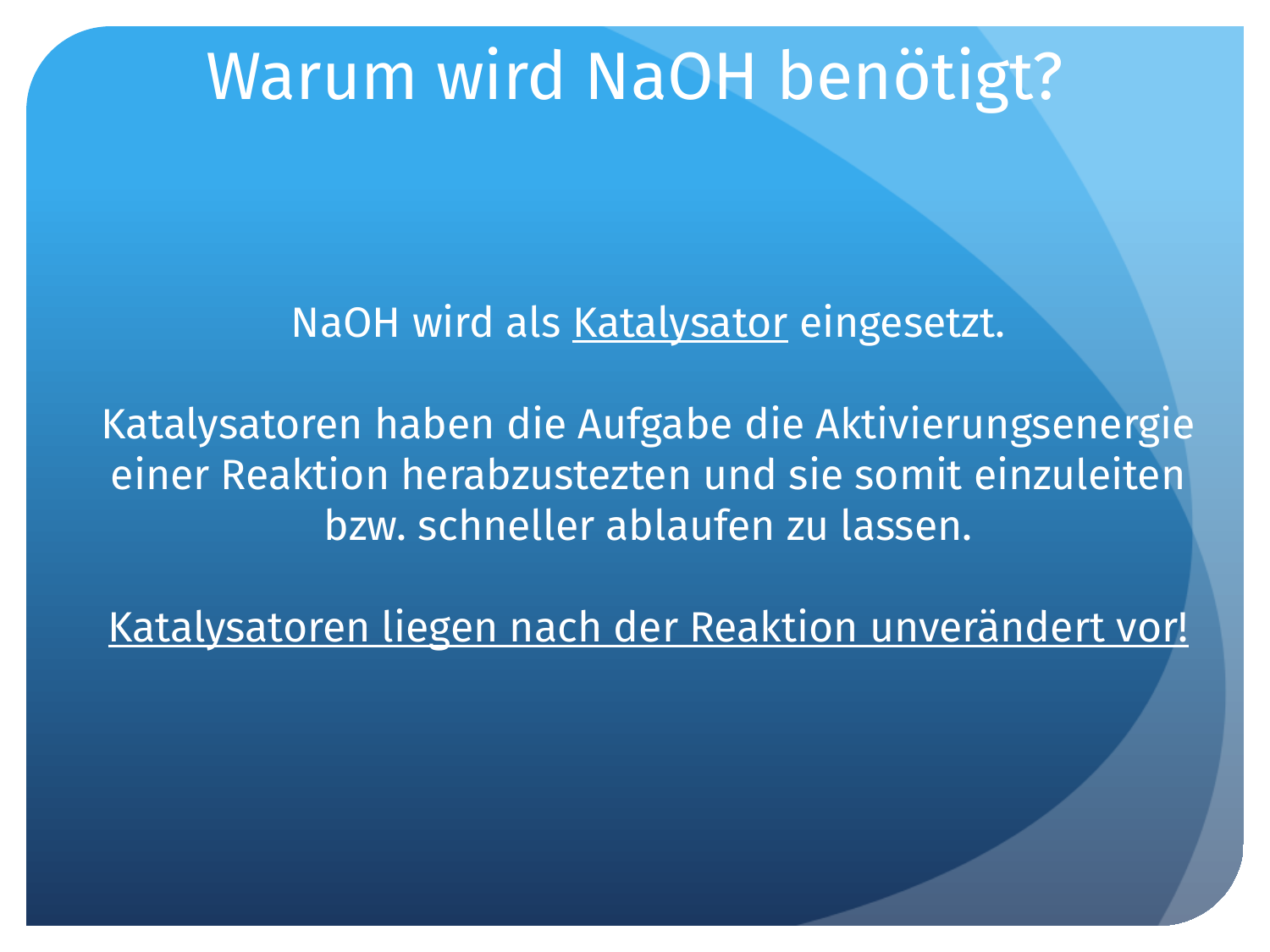

# Warum wird NaOH benötigt?

NaOH wird als Katalysator eingesetzt.

Katalysatoren haben die Aufgabe die Aktivierungsenergie einer Reaktion herabzustezten und sie somit einzuleiten bzw. schneller ablaufen zu lassen.

Katalysatoren liegen nach der Reaktion unverändert vor!